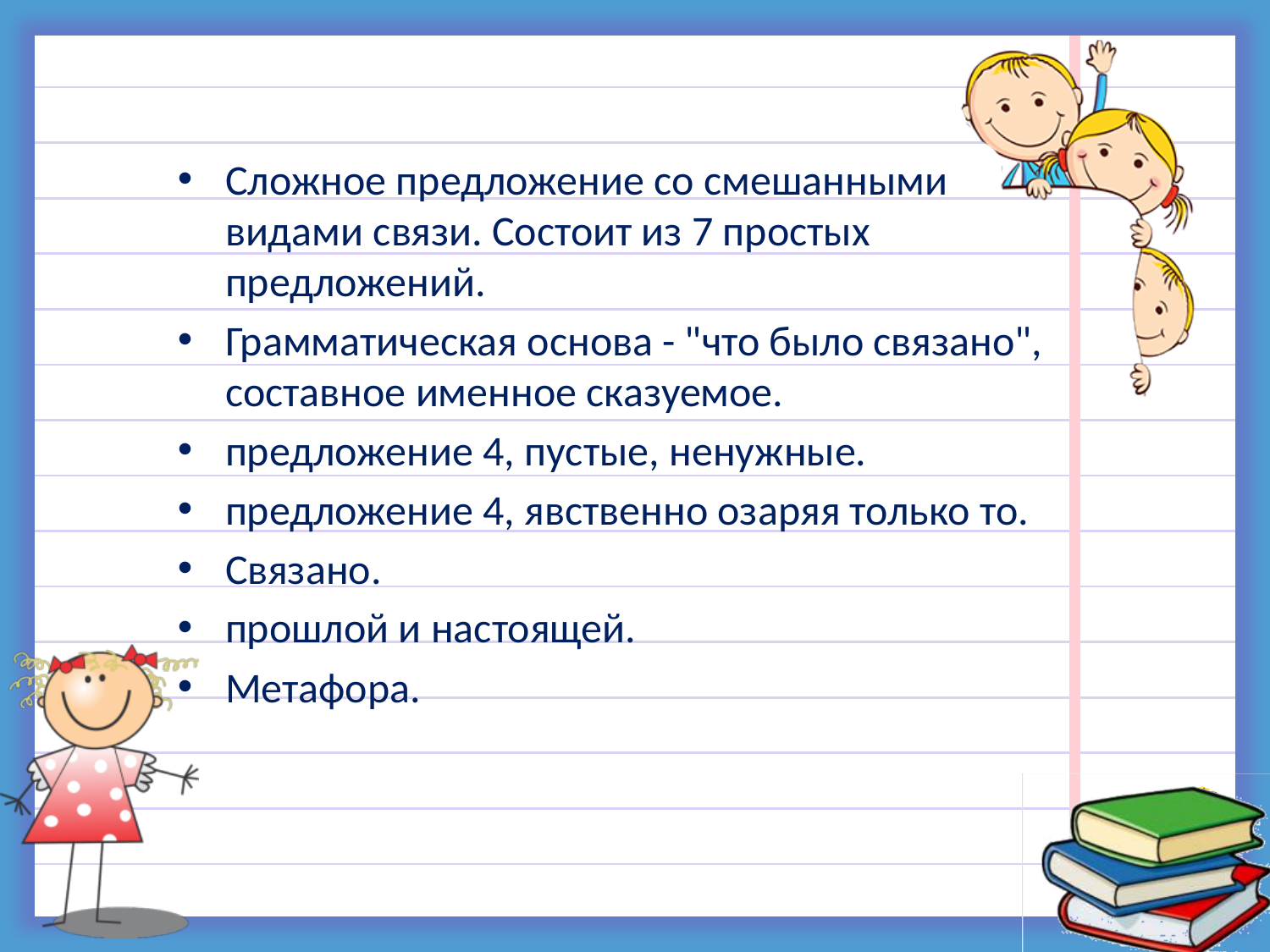

#
Сложное предложение со смешанными видами связи. Состоит из 7 простых предложений.
Грамматическая основа - "что было связано", составное именное сказуемое.
предложение 4, пустые, ненужные.
предложение 4, явственно озаряя только то.
Связано.
прошлой и настоящей.
Метафора.